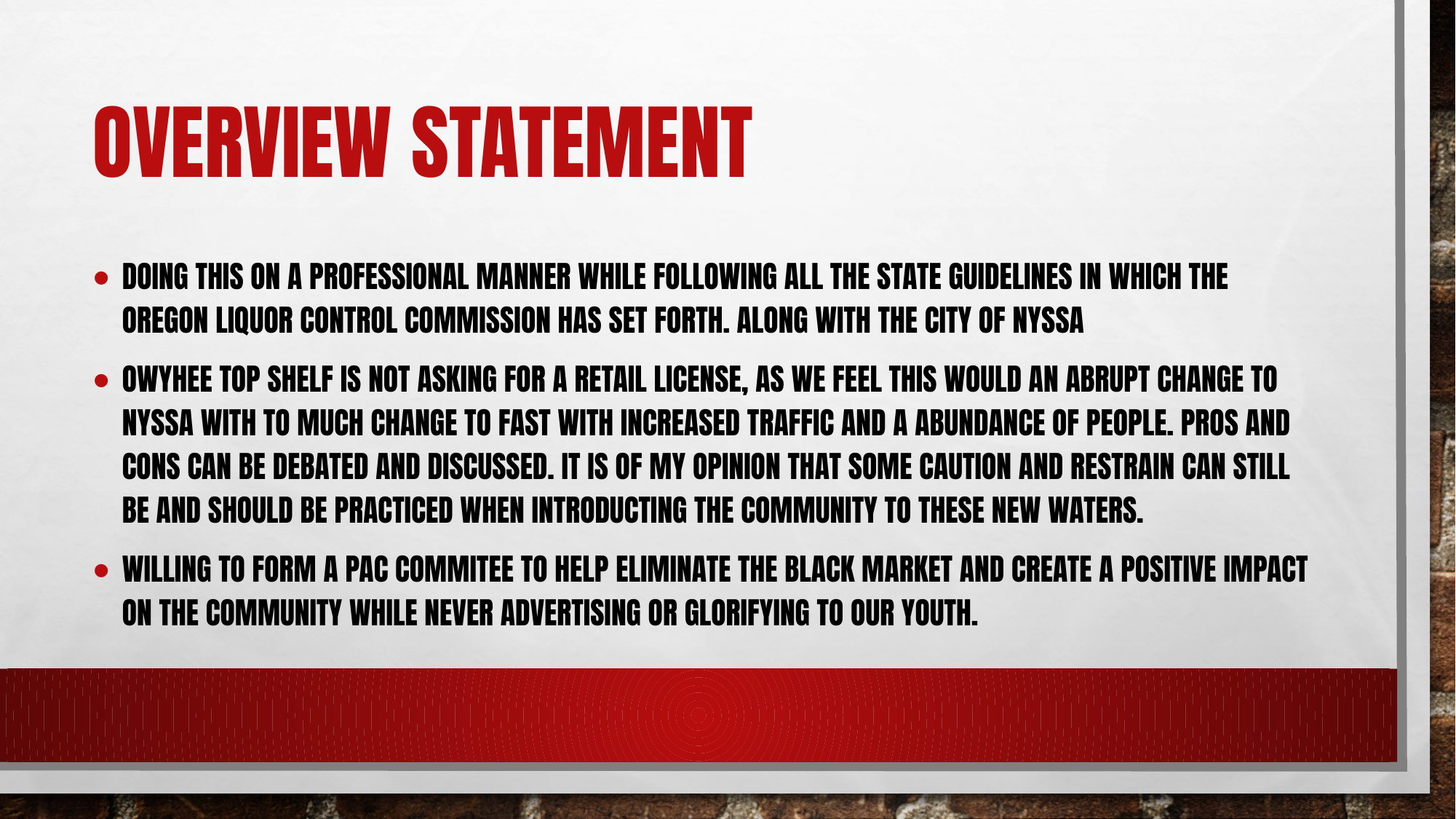

# Overview statement
Doing this on a professional manner while following all the state guidelines in which the Oregon Liquor control commission has set forth. Along with the city of Nyssa
Owyhee top shelf is Not asking for a retail license, as we feel this would an abrupt change to Nyssa with to much change to fast with increased traffic and a abundance of people. Pros and cons can be debated and discussed. It is of my opinion that some caution and restrain can still be and should be practiced when introducting the community to these new waters.
Willing to form a pac commitee to help eliminate the black market and create a positive impact on the community while never advertising or glorifying to our youth.